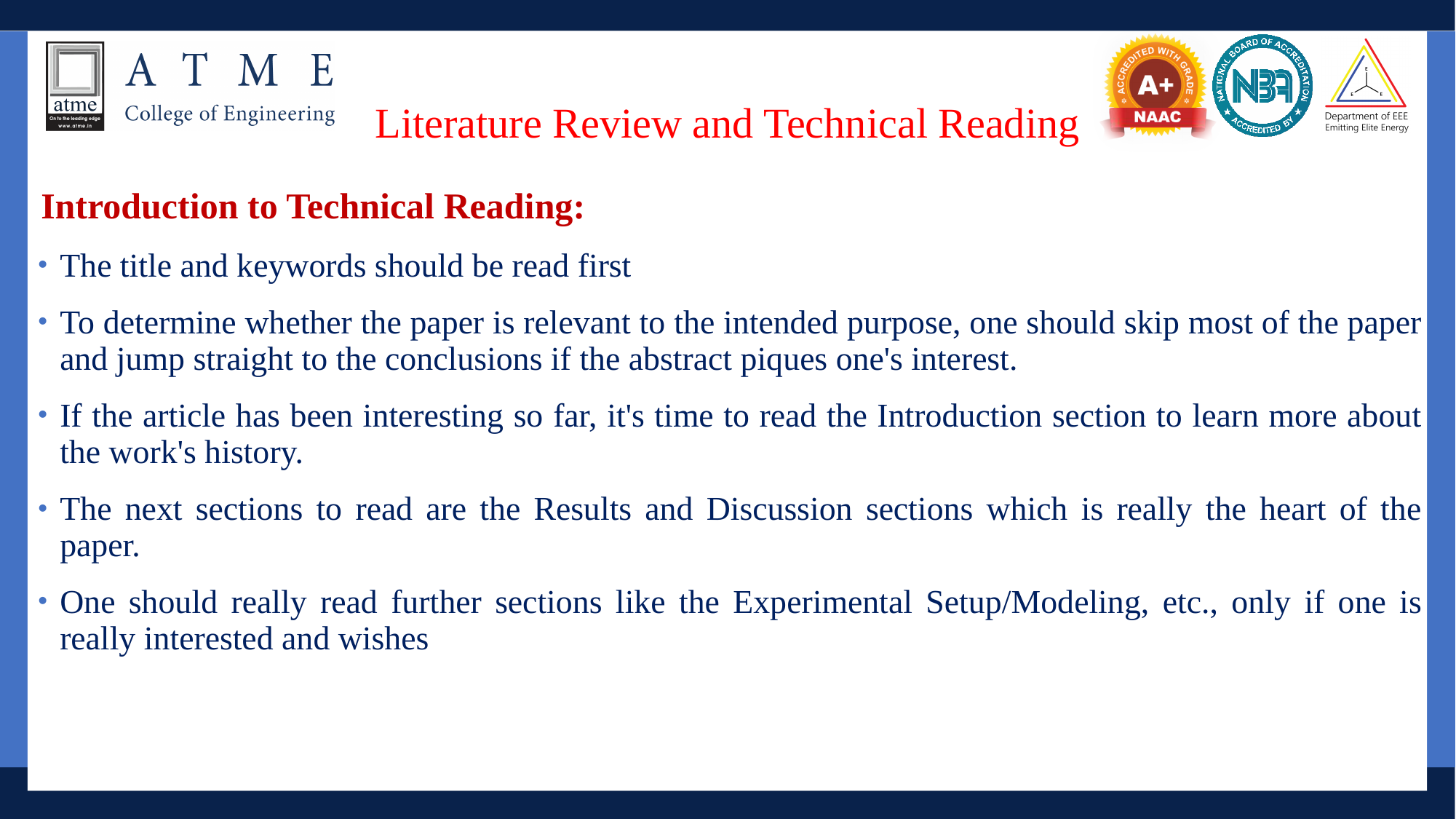

# Literature Review and Technical Reading
 Introduction to Technical Reading:
The title and keywords should be read first
To determine whether the paper is relevant to the intended purpose, one should skip most of the paper and jump straight to the conclusions if the abstract piques one's interest.
If the article has been interesting so far, it's time to read the Introduction section to learn more about the work's history.
The next sections to read are the Results and Discussion sections which is really the heart of the paper.
One should really read further sections like the Experimental Setup/Modeling, etc., only if one is really interested and wishes